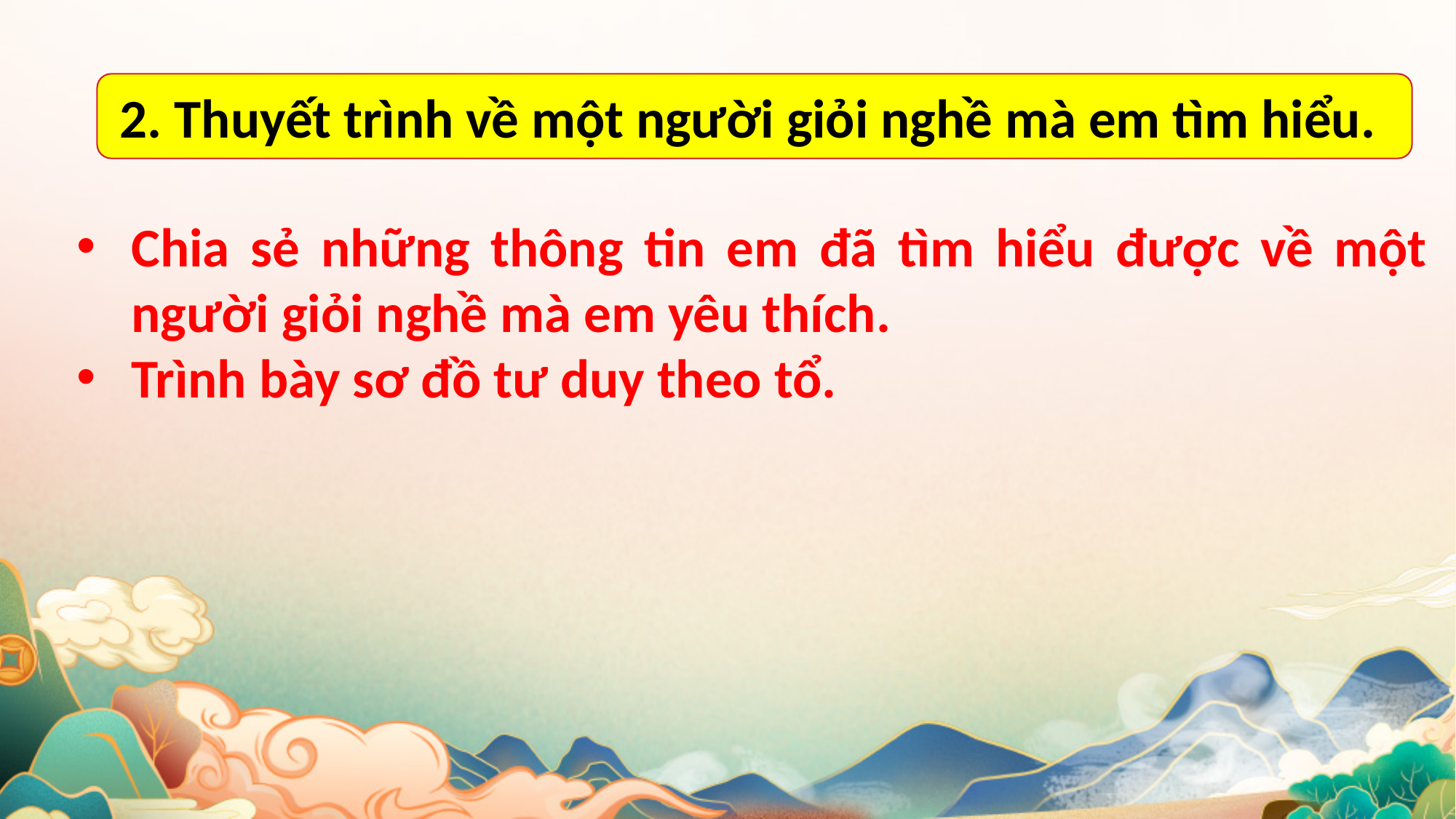

2. Thuyết trình về một người giỏi nghề mà em tìm hiểu.
Chia sẻ những thông tin em đã tìm hiểu được về một người giỏi nghề mà em yêu thích.
Trình bày sơ đồ tư duy theo tổ.